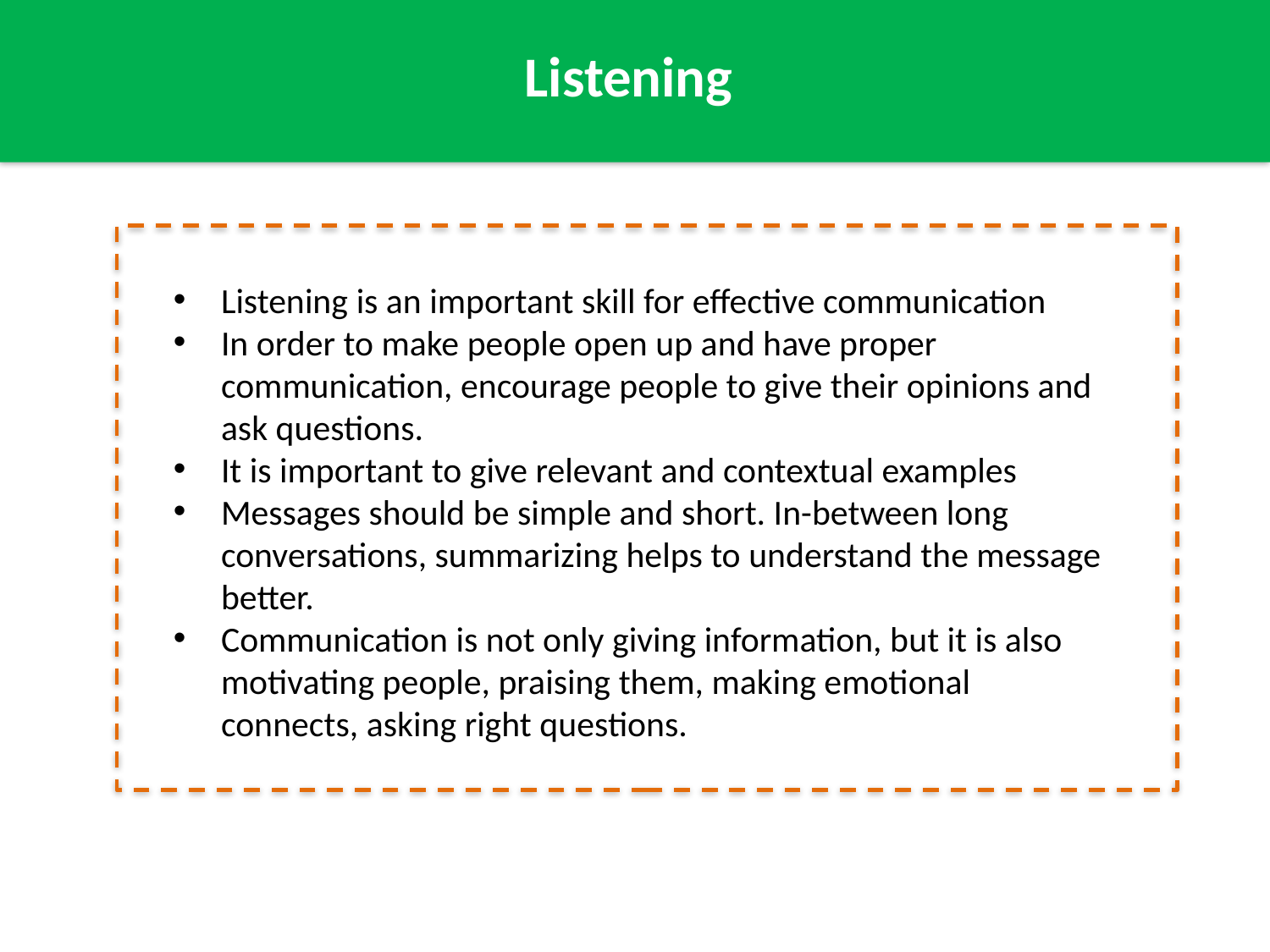

Listening

Listening is an important skill for effective communication
In order to make people open up and have proper communication, encourage people to give their opinions and ask questions.
It is important to give relevant and contextual examples
Messages should be simple and short. In-between long conversations, summarizing helps to understand the message better.
Communication is not only giving information, but it is also motivating people, praising them, making emotional connects, asking right questions.